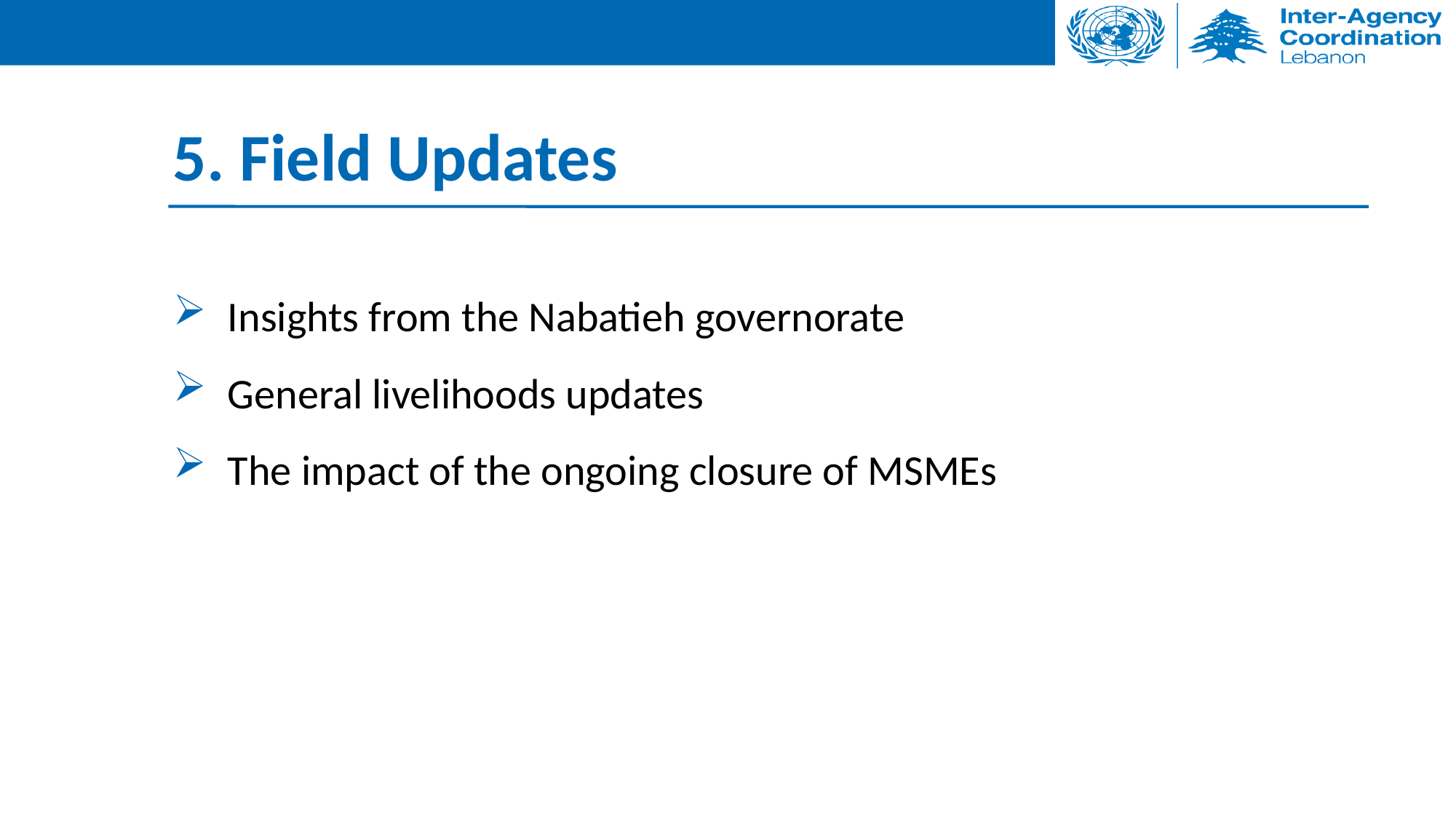

5. Field Updates
Insights from the Nabatieh governorate
General livelihoods updates
The impact of the ongoing closure of MSMEs